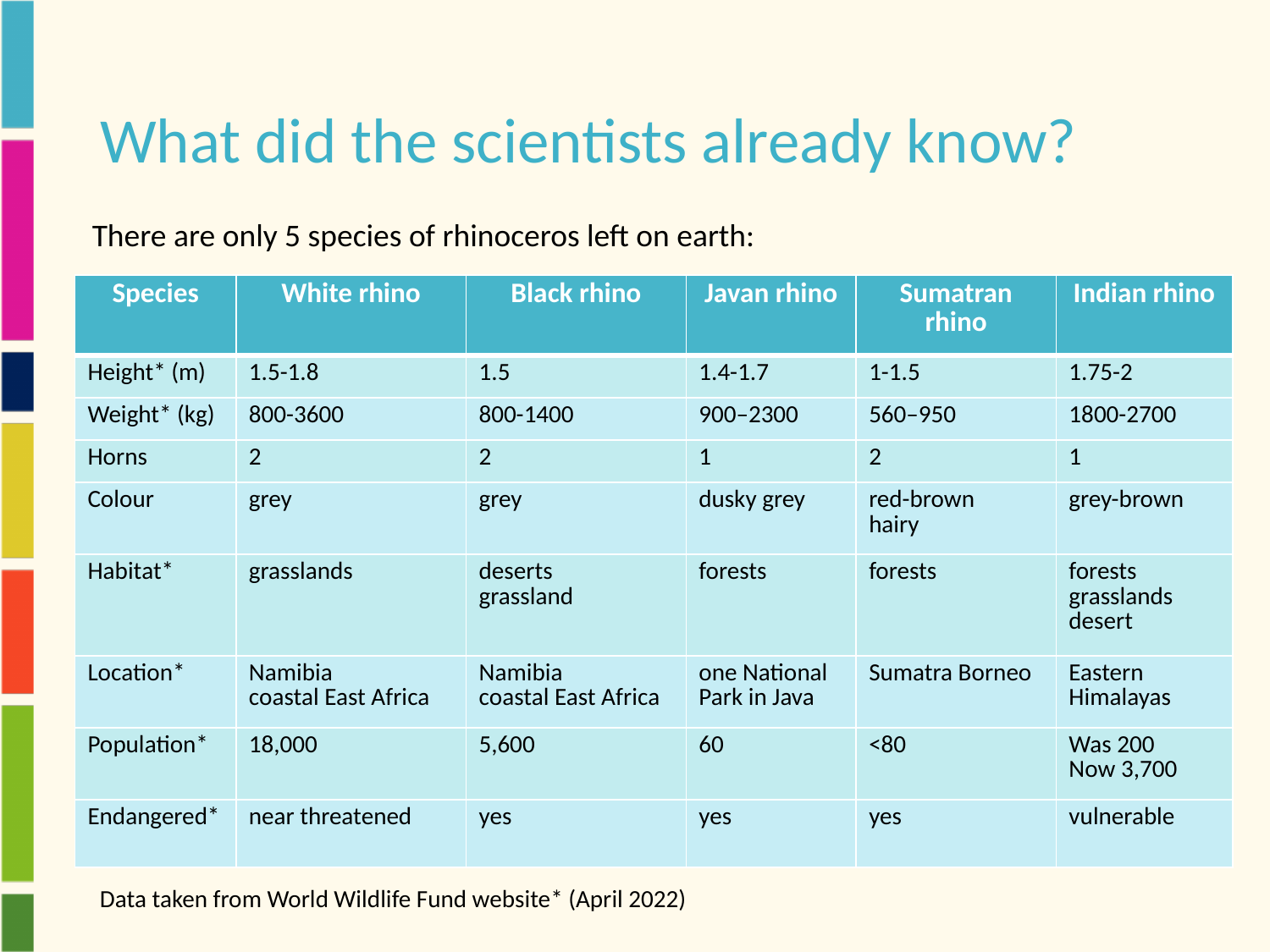

# What did the scientists already know?
There are only 5 species of rhinoceros left on earth:
| Species | White rhino | Black rhino | Javan rhino | Sumatran rhino | Indian rhino |
| --- | --- | --- | --- | --- | --- |
| Height\* (m) | 1.5-1.8 | 1.5 | 1.4-1.7 | 1-1.5 | 1.75-2 |
| Weight\* (kg) | 800-3600 | 800-1400 | 900–2300 | 560–950 | 1800-2700 |
| Horns | 2 | 2 | 1 | 2 | 1 |
| Colour | grey | grey | dusky grey | red-brown hairy | grey-brown |
| Habitat\* | grasslands | deserts grassland | forests | forests | forests grasslands desert |
| Location\* | Namibia coastal East Africa | Namibia coastal East Africa | one National Park in Java | Sumatra Borneo | Eastern Himalayas |
| Population\* | 18,000 | 5,600 | 60 | <80 | Was 200 Now 3,700 |
| Endangered\* | near threatened | yes | yes | yes | vulnerable |
Data taken from World Wildlife Fund website* (April 2022)